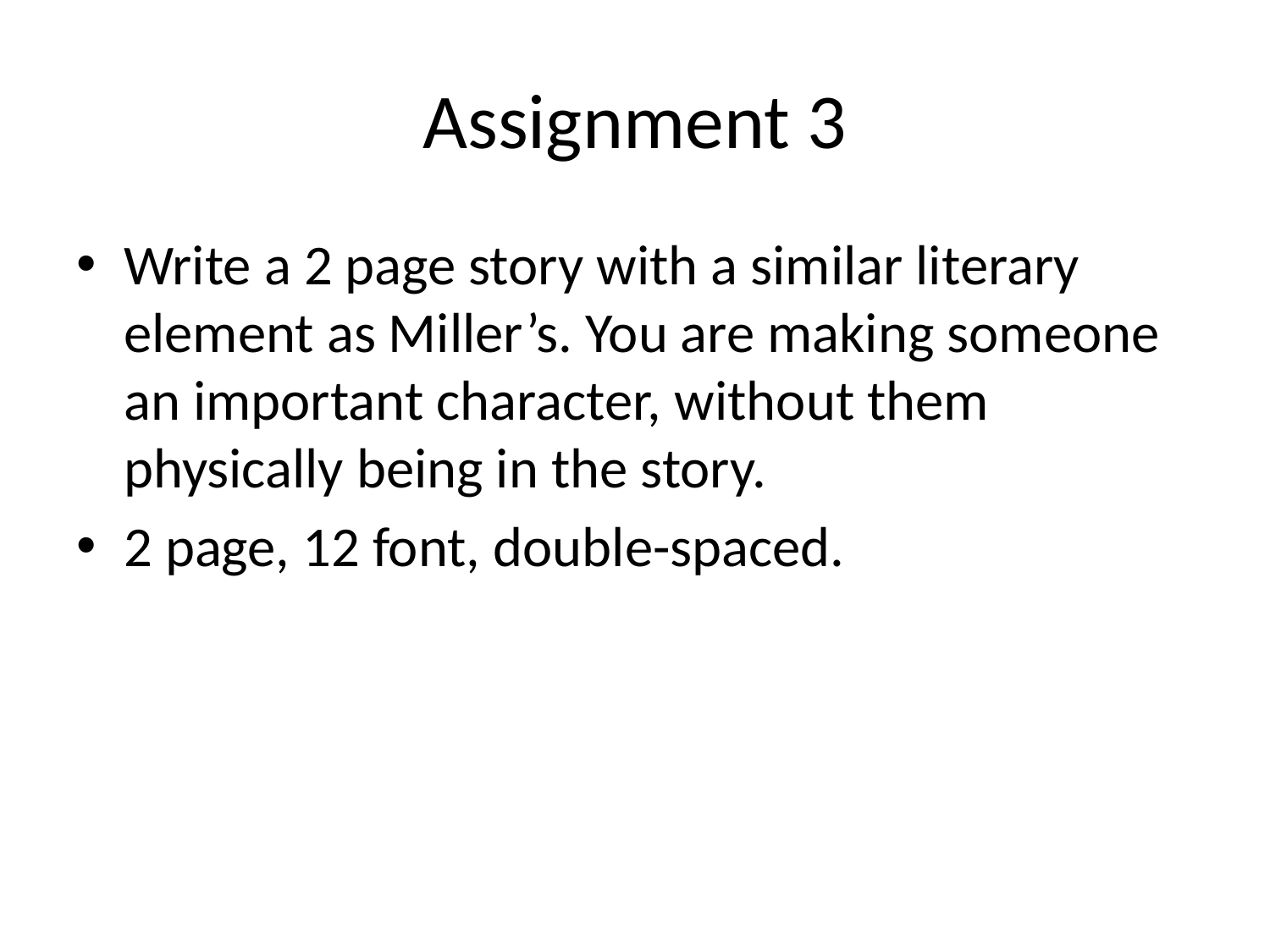

# Assignment 3
Write a 2 page story with a similar literary element as Miller’s. You are making someone an important character, without them physically being in the story.
2 page, 12 font, double-spaced.